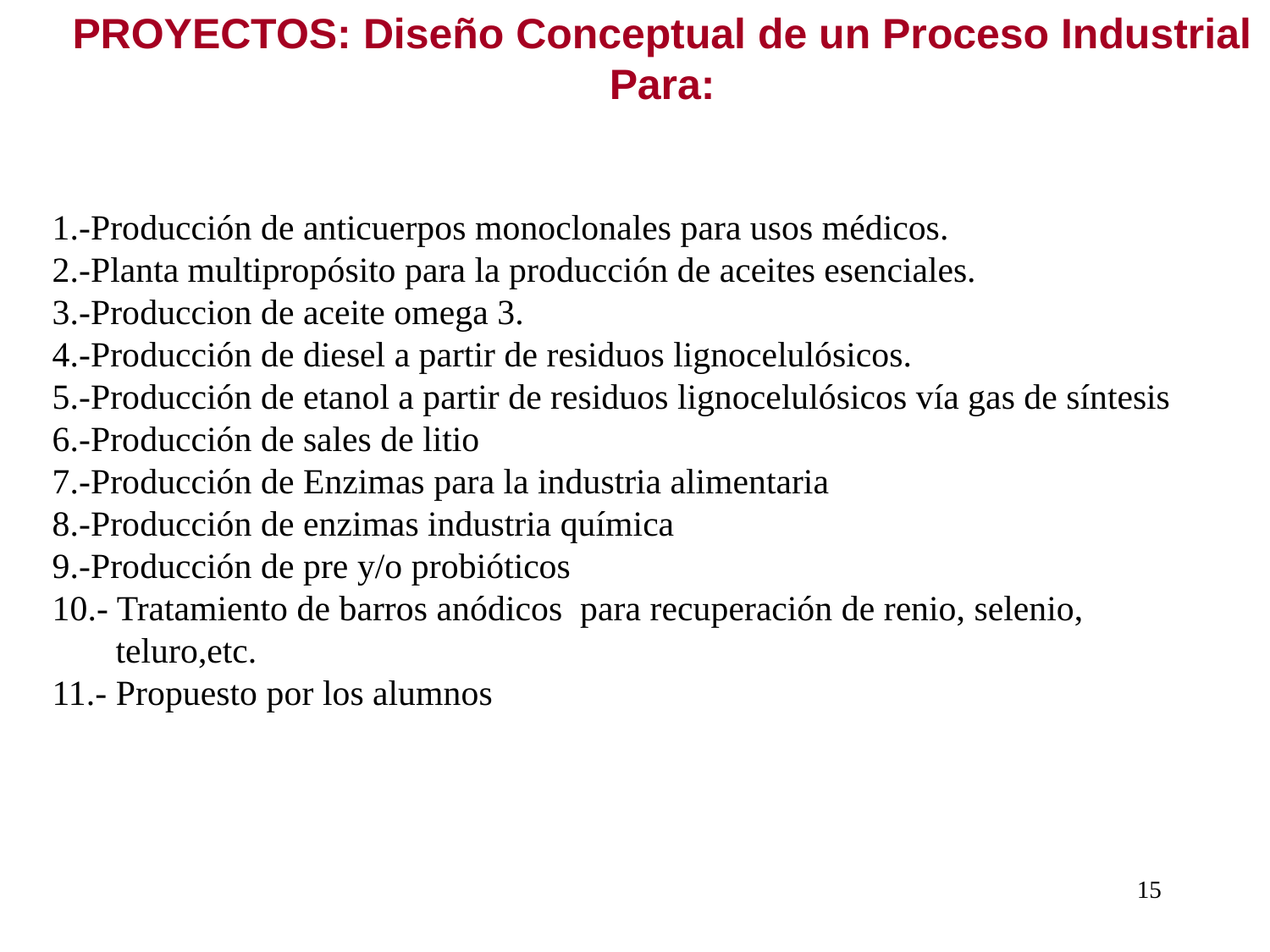

PROYECTOS: Diseño Conceptual de un Proceso Industrial
Para:
1.-Producción de anticuerpos monoclonales para usos médicos.
2.-Planta multipropósito para la producción de aceites esenciales.
3.-Produccion de aceite omega 3.
4.-Producción de diesel a partir de residuos lignocelulósicos.
5.-Producción de etanol a partir de residuos lignocelulósicos vía gas de síntesis
6.-Producción de sales de litio
7.-Producción de Enzimas para la industria alimentaria
8.-Producción de enzimas industria química
9.-Producción de pre y/o probióticos
10.- Tratamiento de barros anódicos  para recuperación de renio, selenio, teluro,etc.
11.- Propuesto por los alumnos

15